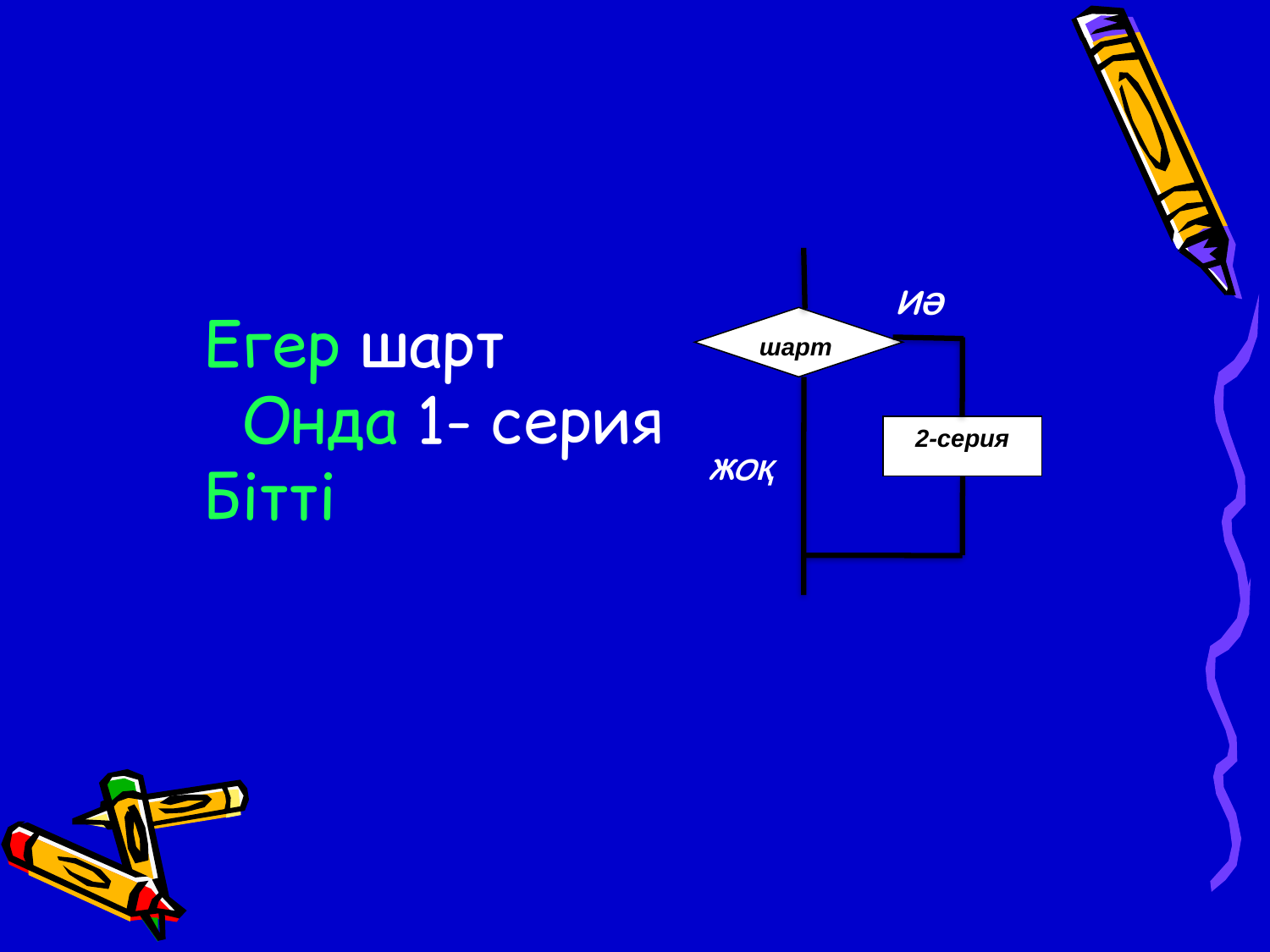

ИӘ
Егер шарт
  Онда 1- серия
Бітті
шарт
2-серия
ЖОҚ